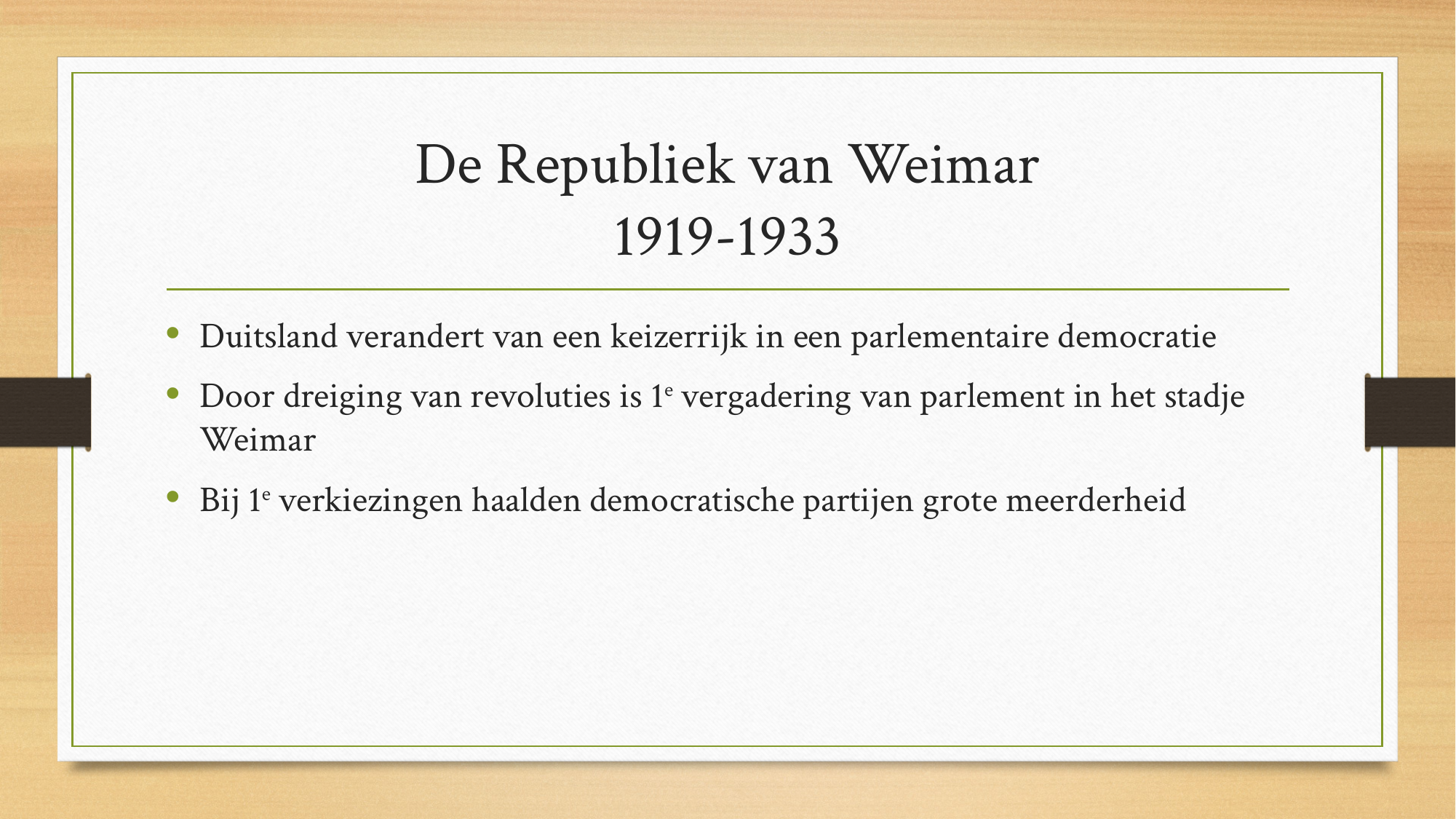

# De Republiek van Weimar 1919-1933
Duitsland verandert van een keizerrijk in een parlementaire democratie
Door dreiging van revoluties is 1e vergadering van parlement in het stadje Weimar
Bij 1e verkiezingen haalden democratische partijen grote meerderheid